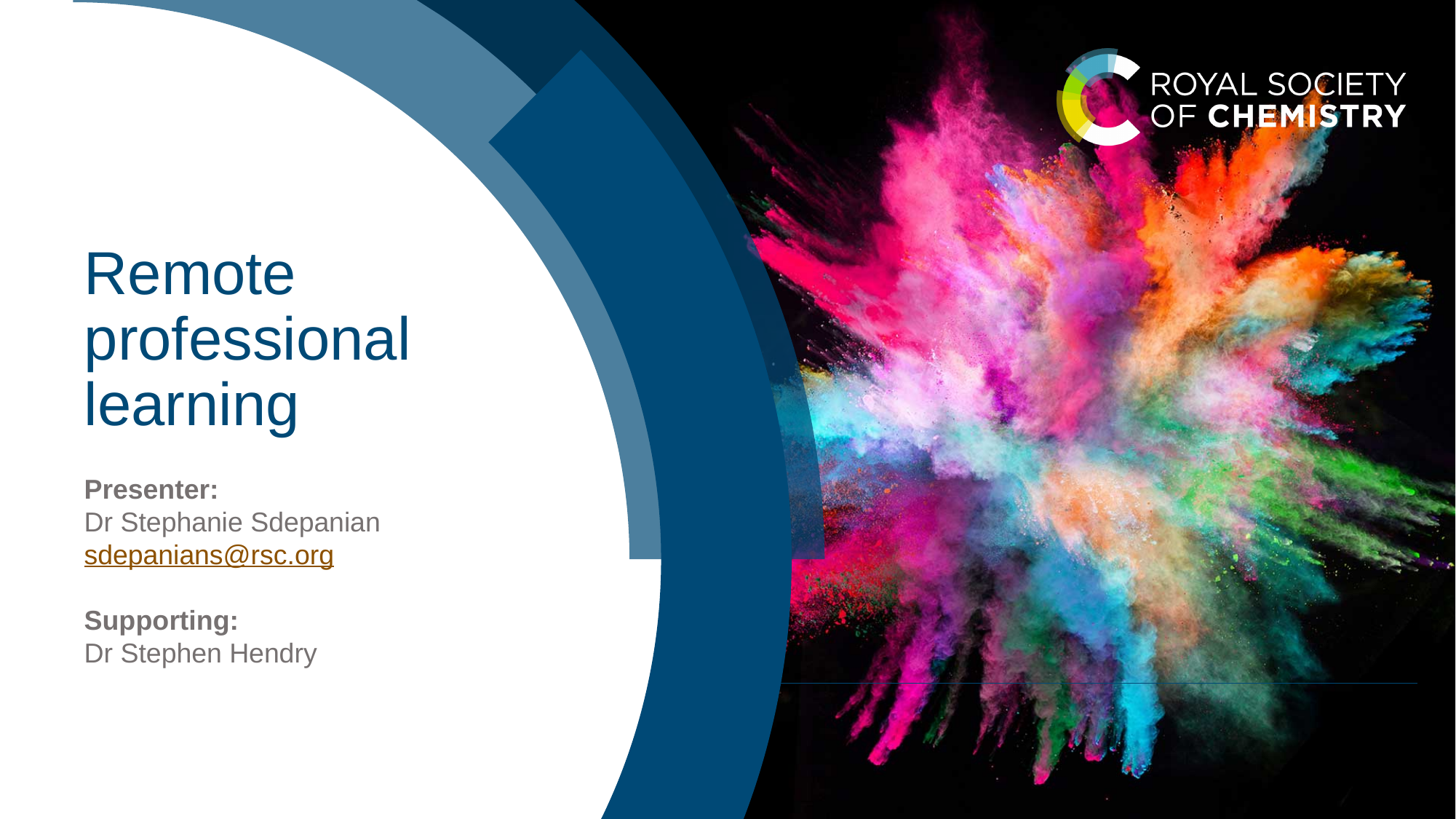

# Remote professional learning
Presenter:
Dr Stephanie Sdepanian
sdepanians@rsc.org

Supporting:
Dr Stephen Hendry